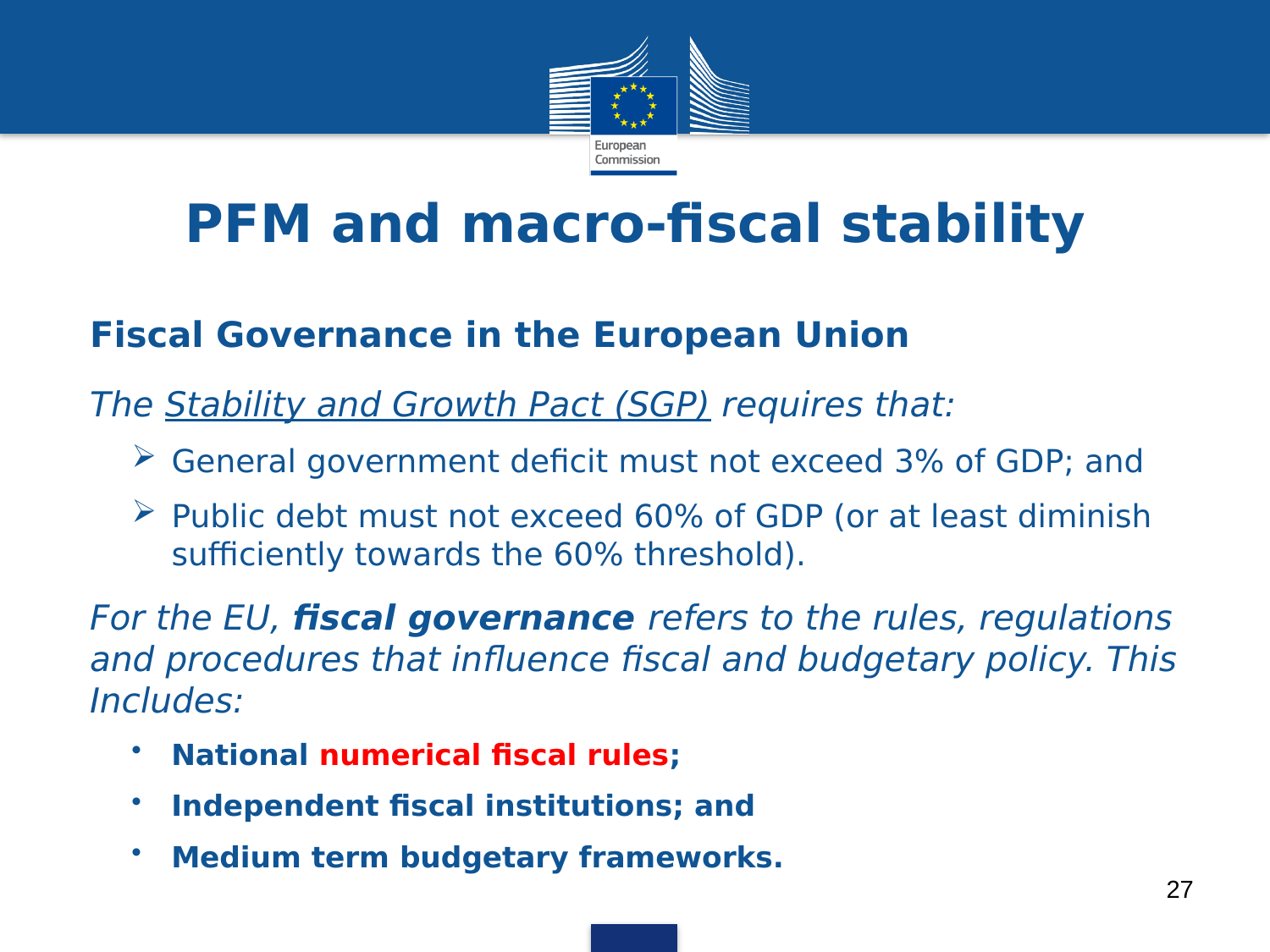

PFM and macro-fiscal stability
Fiscal Governance in the European Union
The Stability and Growth Pact (SGP) requires that:
General government deficit must not exceed 3% of GDP; and
Public debt must not exceed 60% of GDP (or at least diminish sufficiently towards the 60% threshold).
For the EU, fiscal governance refers to the rules, regulations and procedures that influence fiscal and budgetary policy. This Includes:
National numerical fiscal rules;
Independent fiscal institutions; and
Medium term budgetary frameworks.
27